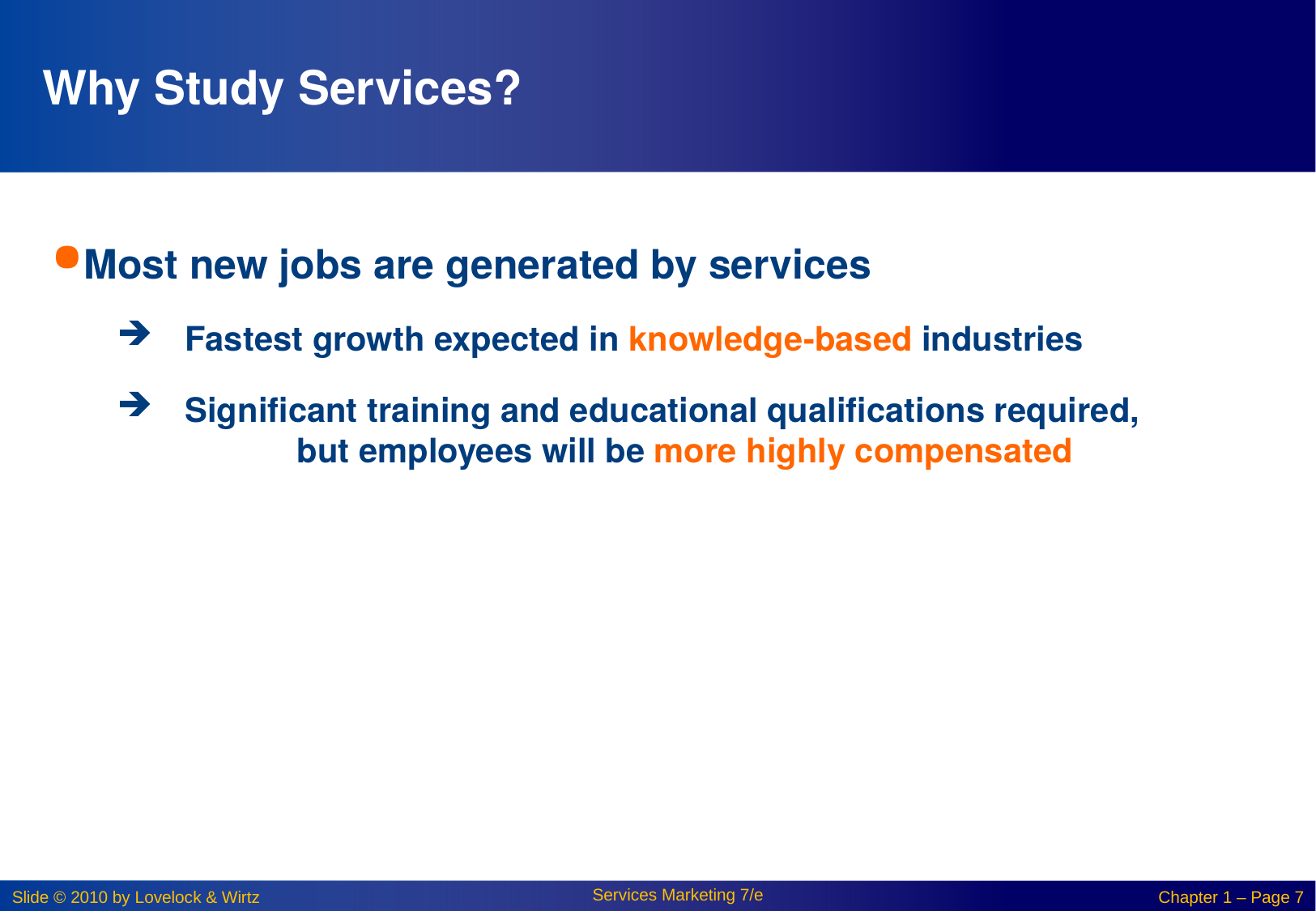

# Why Study Services?
Most new jobs are generated by services
Fastest growth expected in knowledge-based industries
Significant training and educational qualifications required,                           but employees will be more highly compensated